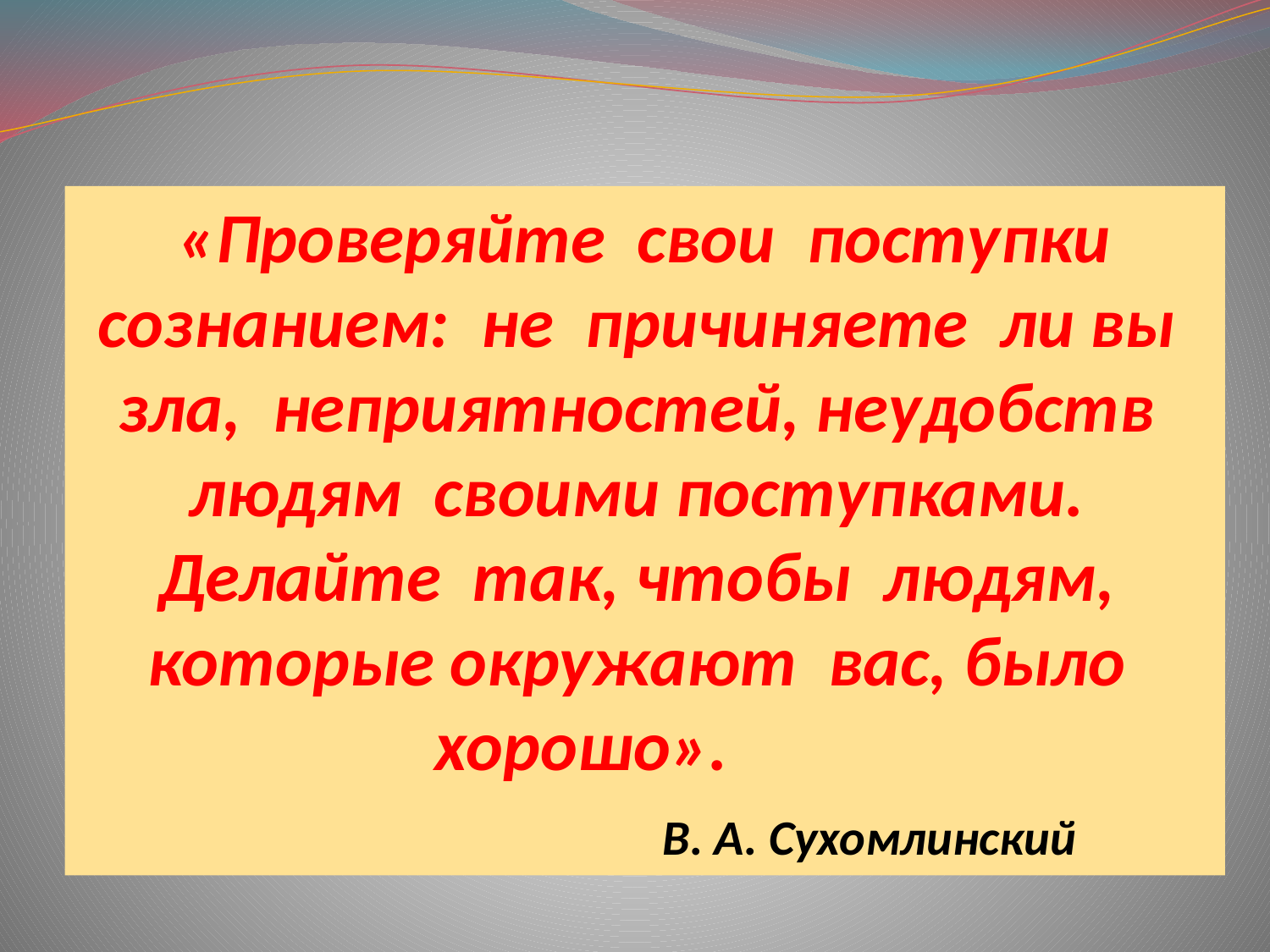

«Проверяйте  свои  поступки сознанием:  не  причиняете  ли вы  зла,  неприятностей, неудобств  людям  своими поступками.  Делайте  так, чтобы  людям,  которые окружают  вас, было  хорошо».
                             В. А. Сухомлинский